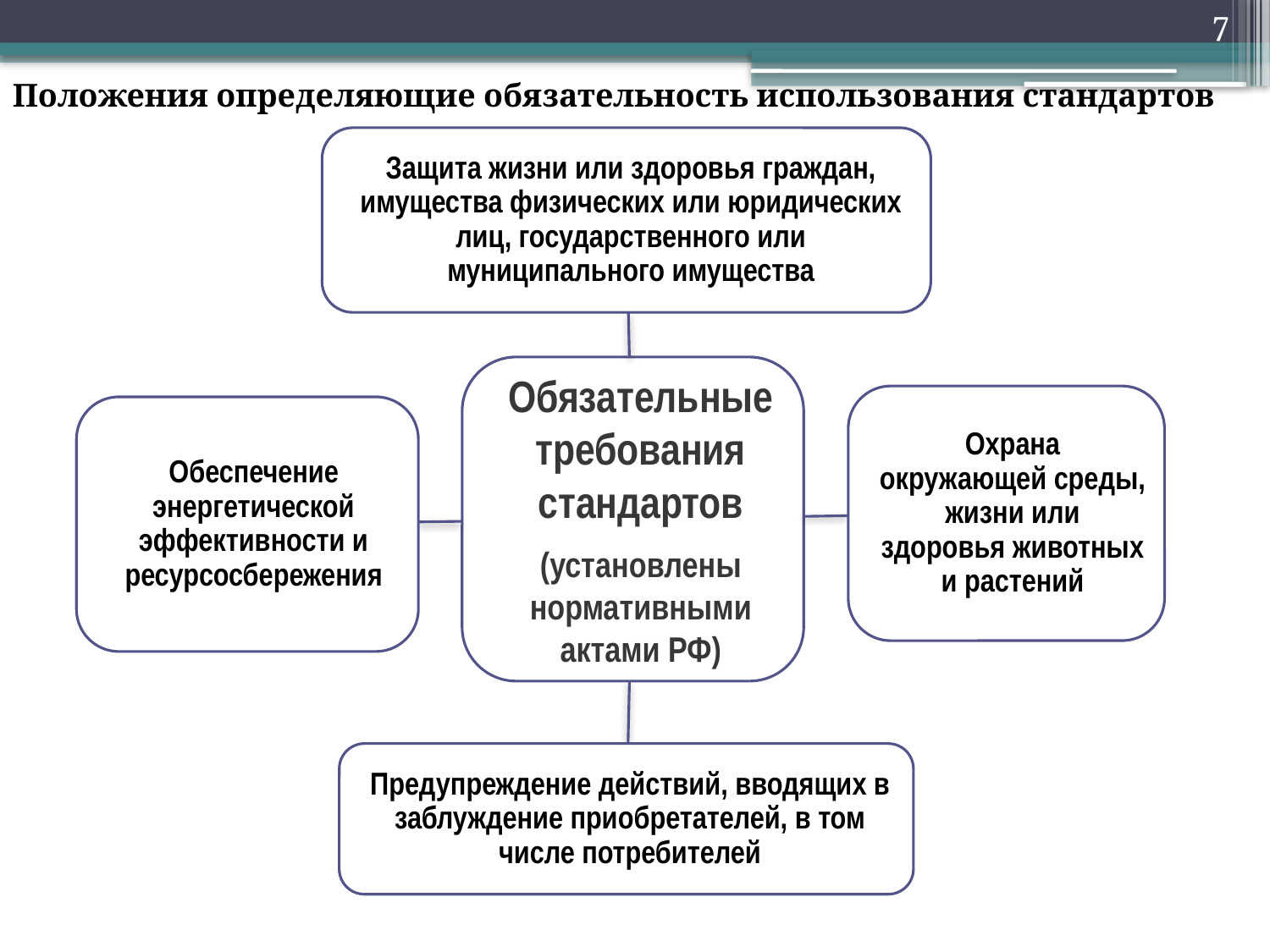

7

Положения определяющие обязательность использования стандартов
Обязательные требования стандартов
(установлены нормативными актами РФ)
Защита жизни или здоровья граждан, имущества физических или юридических лиц, государственного или муниципального имущества
Охрана окружающей среды, жизни или здоровья животных и растений
Предупреждение действий, вводящих в заблуждение приобретателей, в том числе потребителей
Обеспечение энергетической эффективности и ресурсосбережения